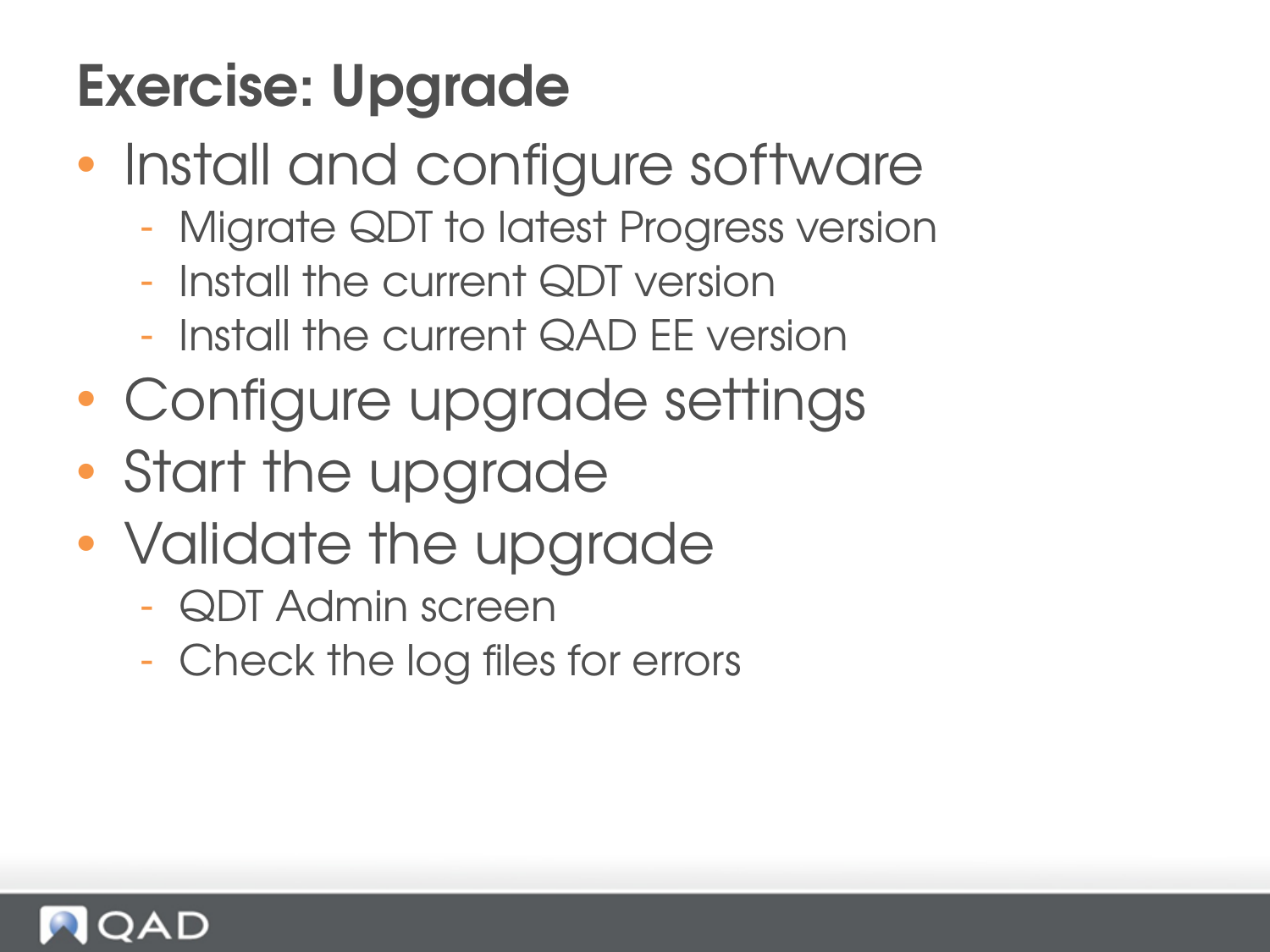

# Exercise: Upgrade
Install and configure software
Migrate QDT to latest Progress version
Install the current QDT version
Install the current QAD EE version
Configure upgrade settings
Start the upgrade
Validate the upgrade
QDT Admin screen
Check the log files for errors